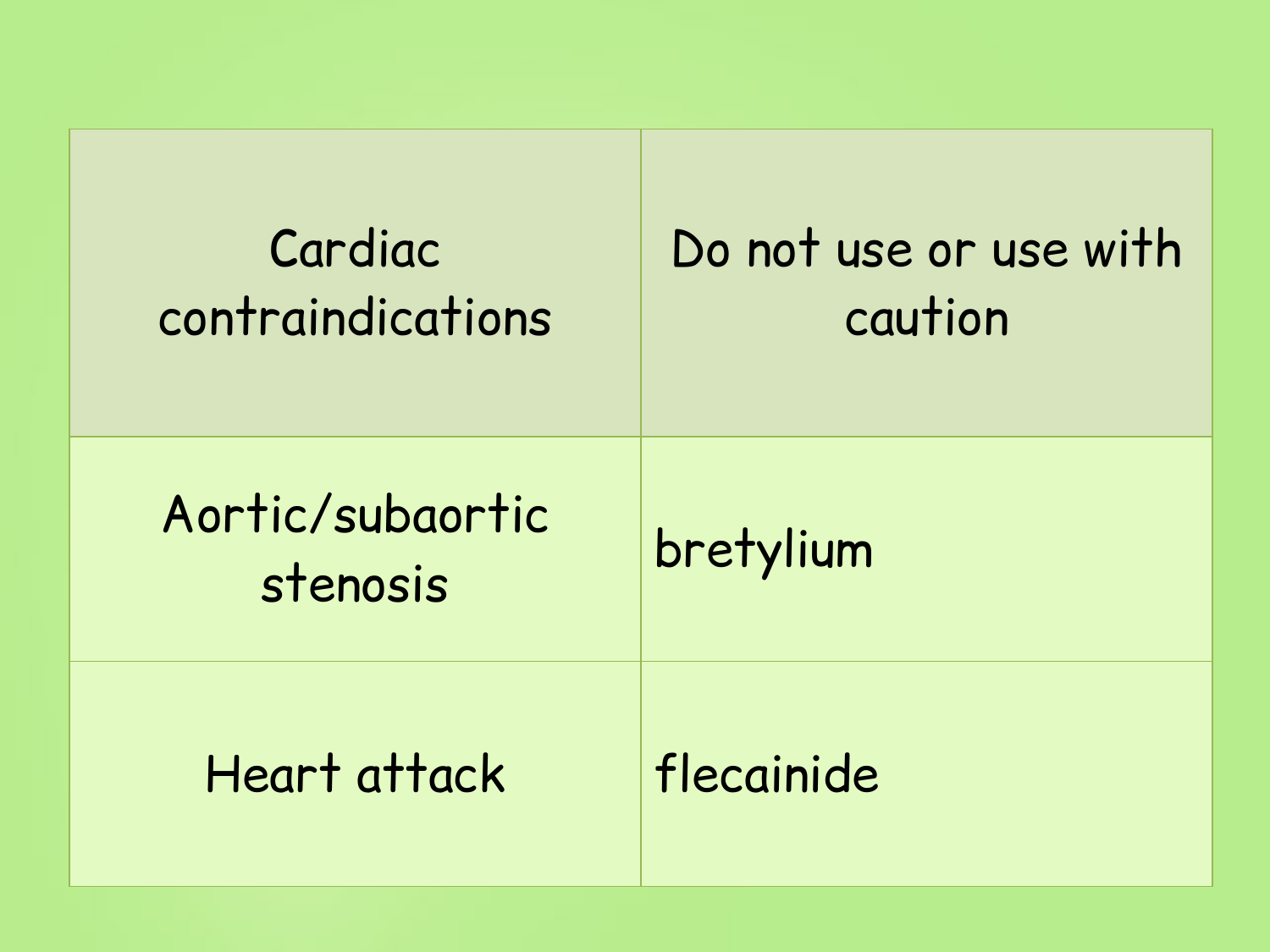

#
| Cardiac contraindications | Do not use or use with caution |
| --- | --- |
| Aortic/subaortic stenosis | bretylium |
| Heart attack | flecainide |